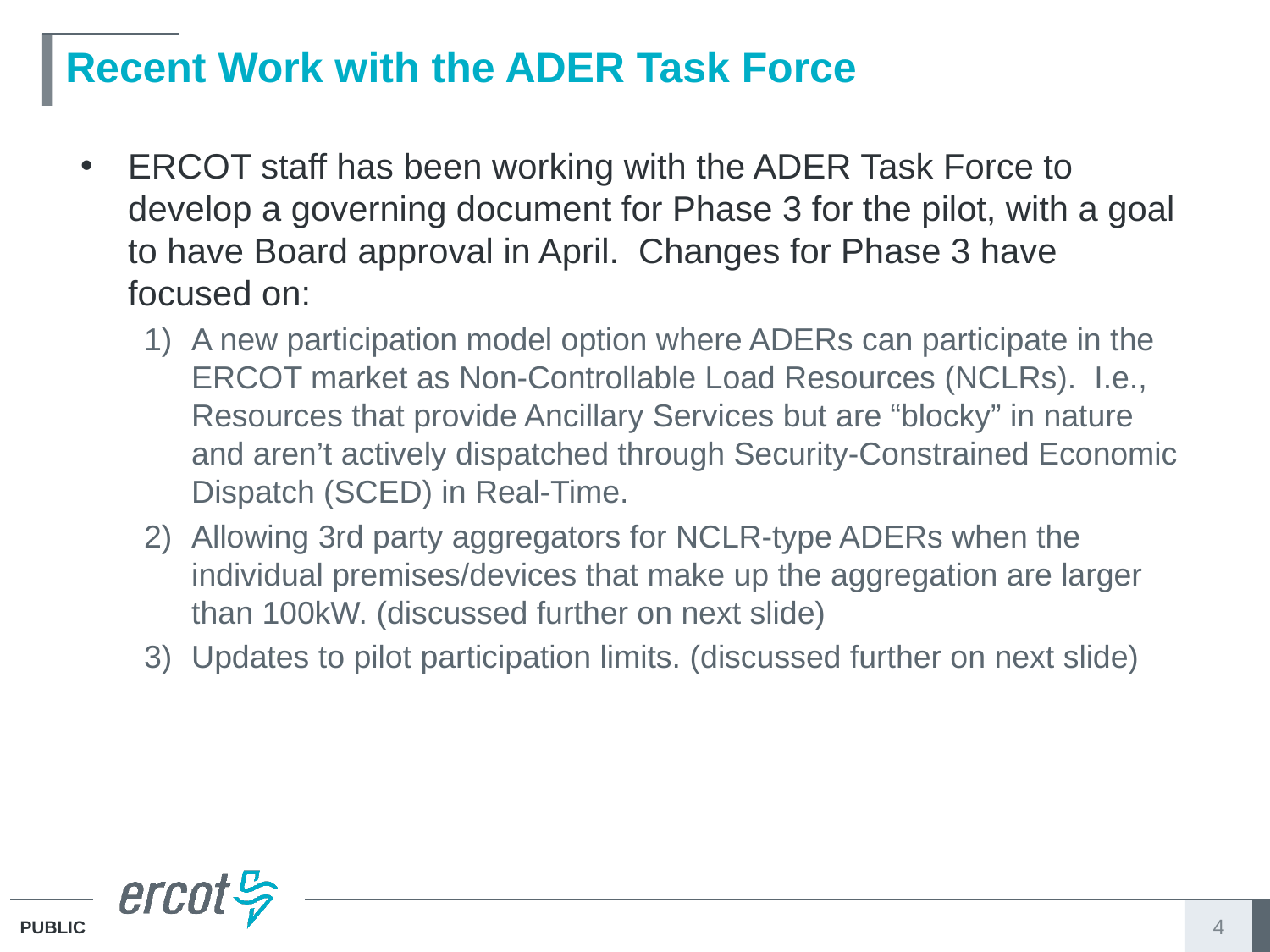

# Recent Work with the ADER Task Force
ERCOT staff has been working with the ADER Task Force to develop a governing document for Phase 3 for the pilot, with a goal to have Board approval in April.  Changes for Phase 3 have focused on:
A new participation model option where ADERs can participate in the ERCOT market as Non-Controllable Load Resources (NCLRs).  I.e., Resources that provide Ancillary Services but are “blocky” in nature and aren’t actively dispatched through Security-Constrained Economic Dispatch (SCED) in Real-Time.
Allowing 3rd party aggregators for NCLR-type ADERs when the individual premises/devices that make up the aggregation are larger than 100kW. (discussed further on next slide)
Updates to pilot participation limits. (discussed further on next slide)

4